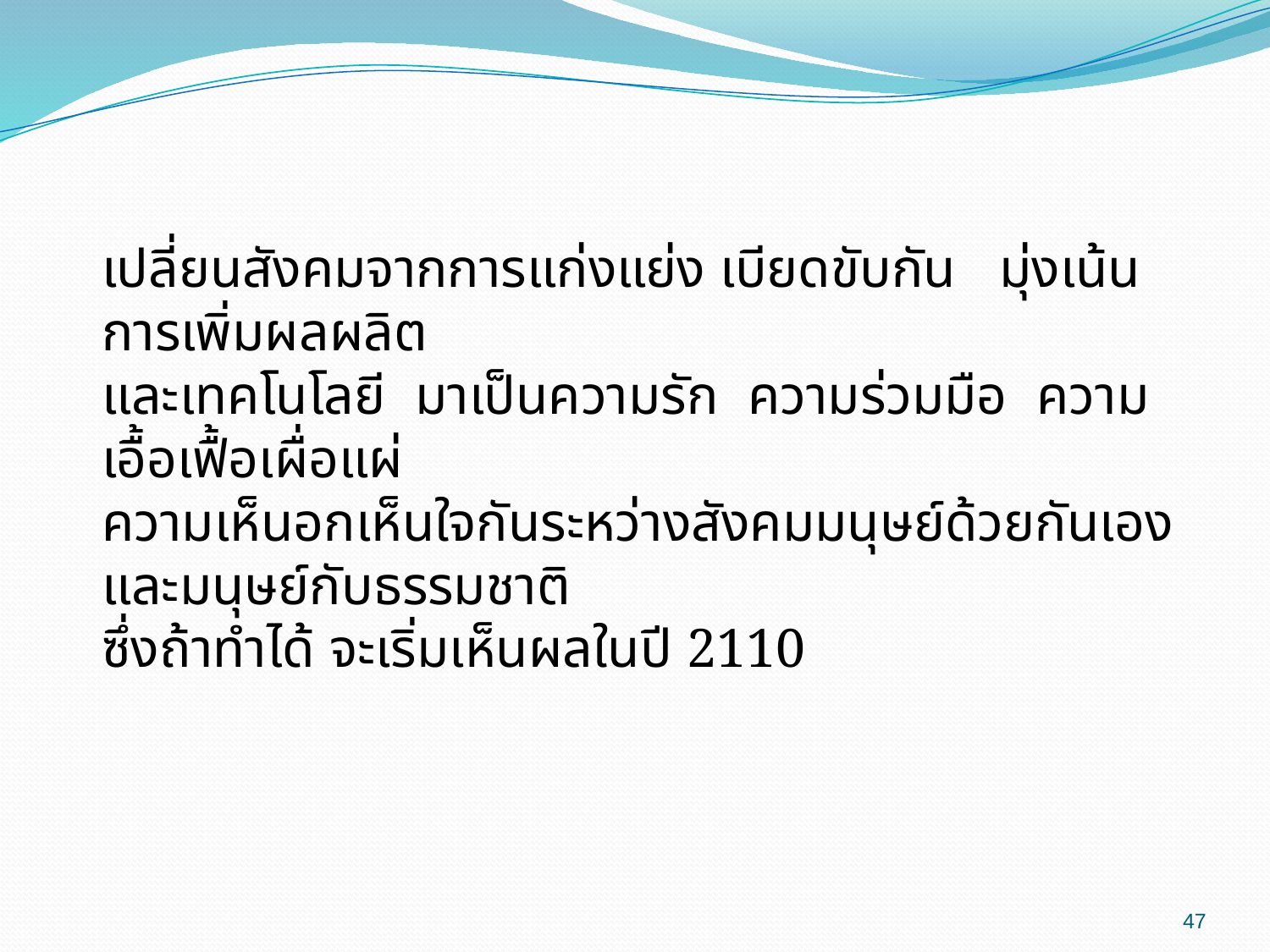

เปลี่ยนสังคมจากการแก่งแย่ง เบียดขับกัน   มุ่งเน้นการเพิ่มผลผลิต
และเทคโนโลยี  มาเป็นความรัก  ความร่วมมือ  ความเอื้อเฟื้อเผื่อแผ่
ความเห็นอกเห็นใจกันระหว่างสังคมมนุษย์ด้วยกันเองและมนุษย์กับธรรมชาติ
ซึ่งถ้าทำได้ จะเริ่มเห็นผลในปี 2110
47